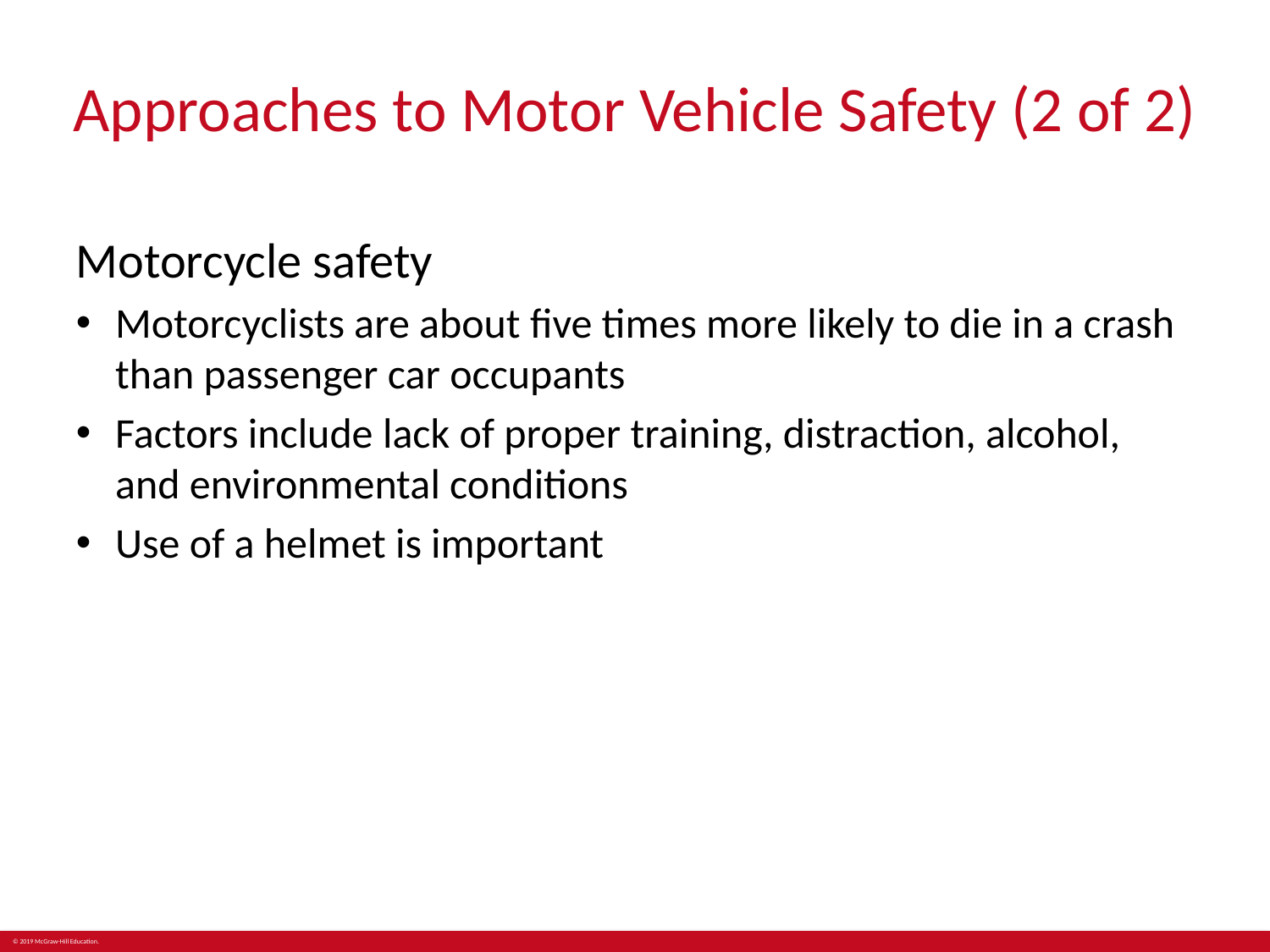

# Approaches to Motor Vehicle Safety (2 of 2)
Motorcycle safety
Motorcyclists are about five times more likely to die in a crash than passenger car occupants
Factors include lack of proper training, distraction, alcohol, and environmental conditions
Use of a helmet is important